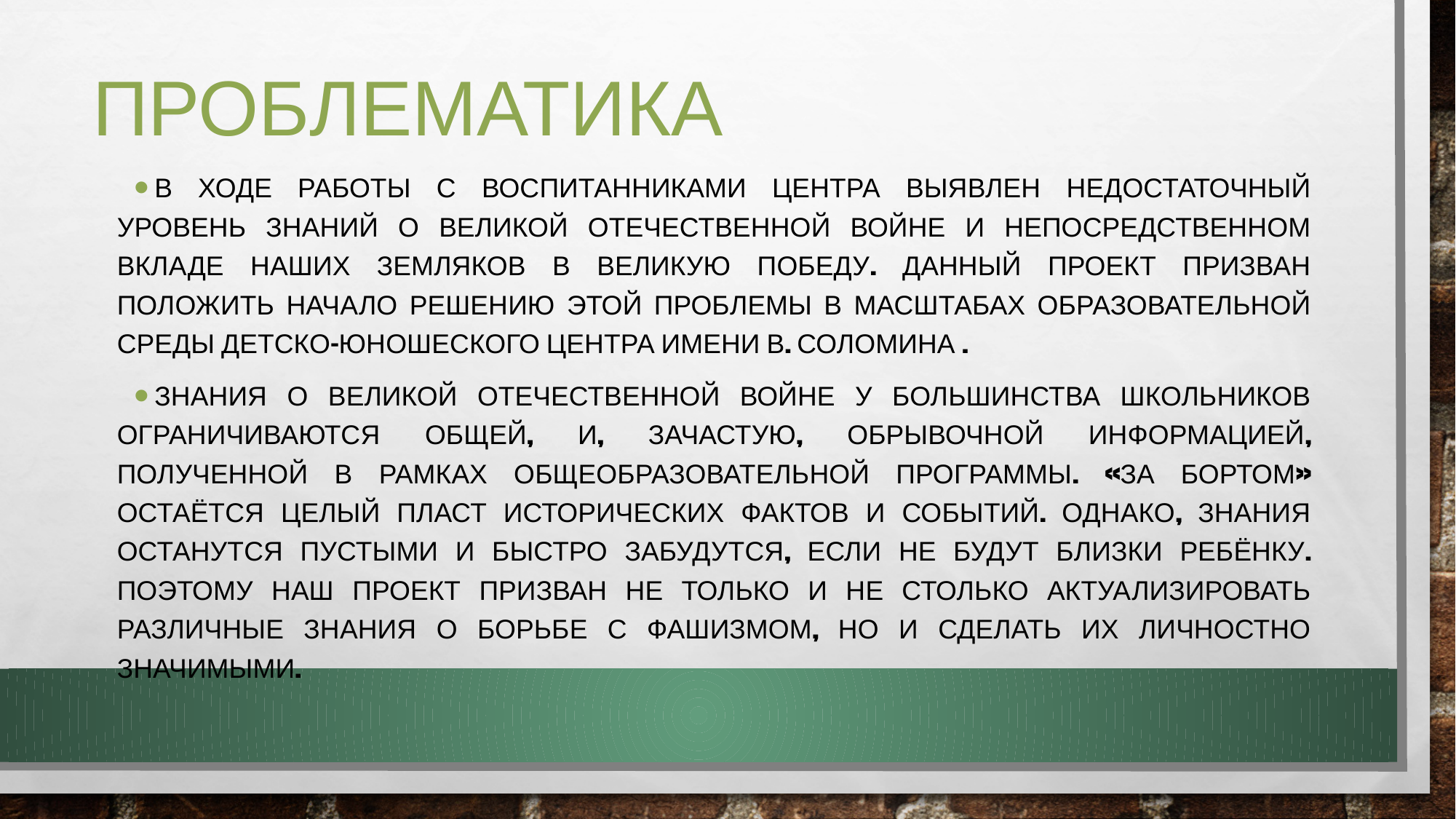

# проблематика
В ходе работы с воспитанниками центра выявлен недостаточный уровень знаний о Великой Отечественной войне и непосредственном вкладе наших земляков в Великую Победу. данный проект призван Положить начало решению этой проблемы в масштабах образовательной среды Детско-юношеского центра имени В. Соломина .
знания о Великой Отечественной войне у большинства школьников ограничиваются общей, и, зачастую, обрывочной информацией, полученной в рамках общеобразовательной программы. «За бортом» остаётся целый пласт исторических фактов и событий. Однако, знания останутся пустыми и быстро забудутся, если не будут близки ребёнку. Поэтому наш проект призван не только и не столько актуализировать различные знания о борьбе с фашизмом, но и сделать их личностно значимыми.